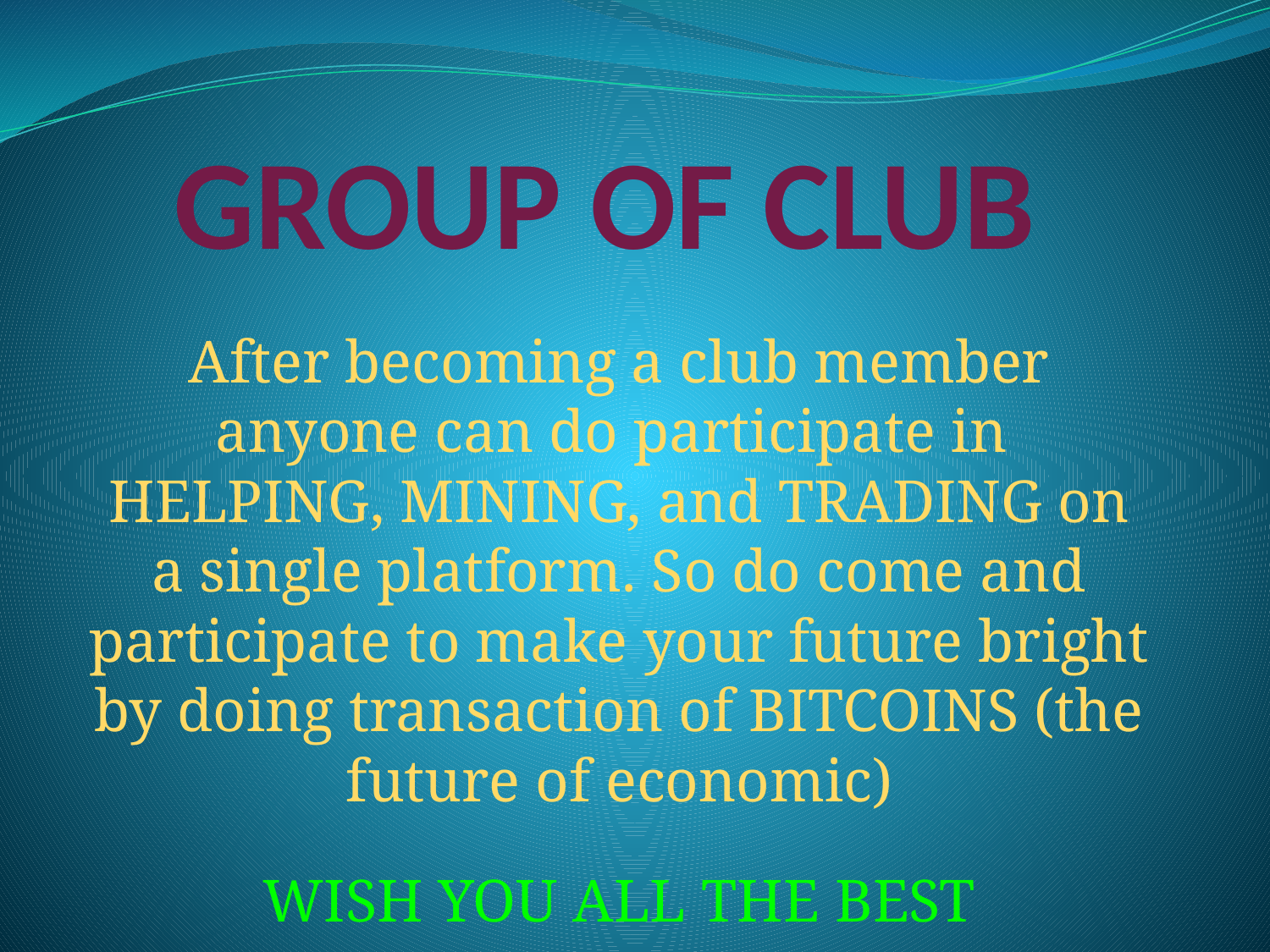

# GROUP OF CLUB
After becoming a club member anyone can do participate in  HELPING, MINING, and TRADING on a single platform. So do come and participate to make your future bright by doing transaction of BITCOINS (the future of economic)

WISH YOU ALL THE BEST